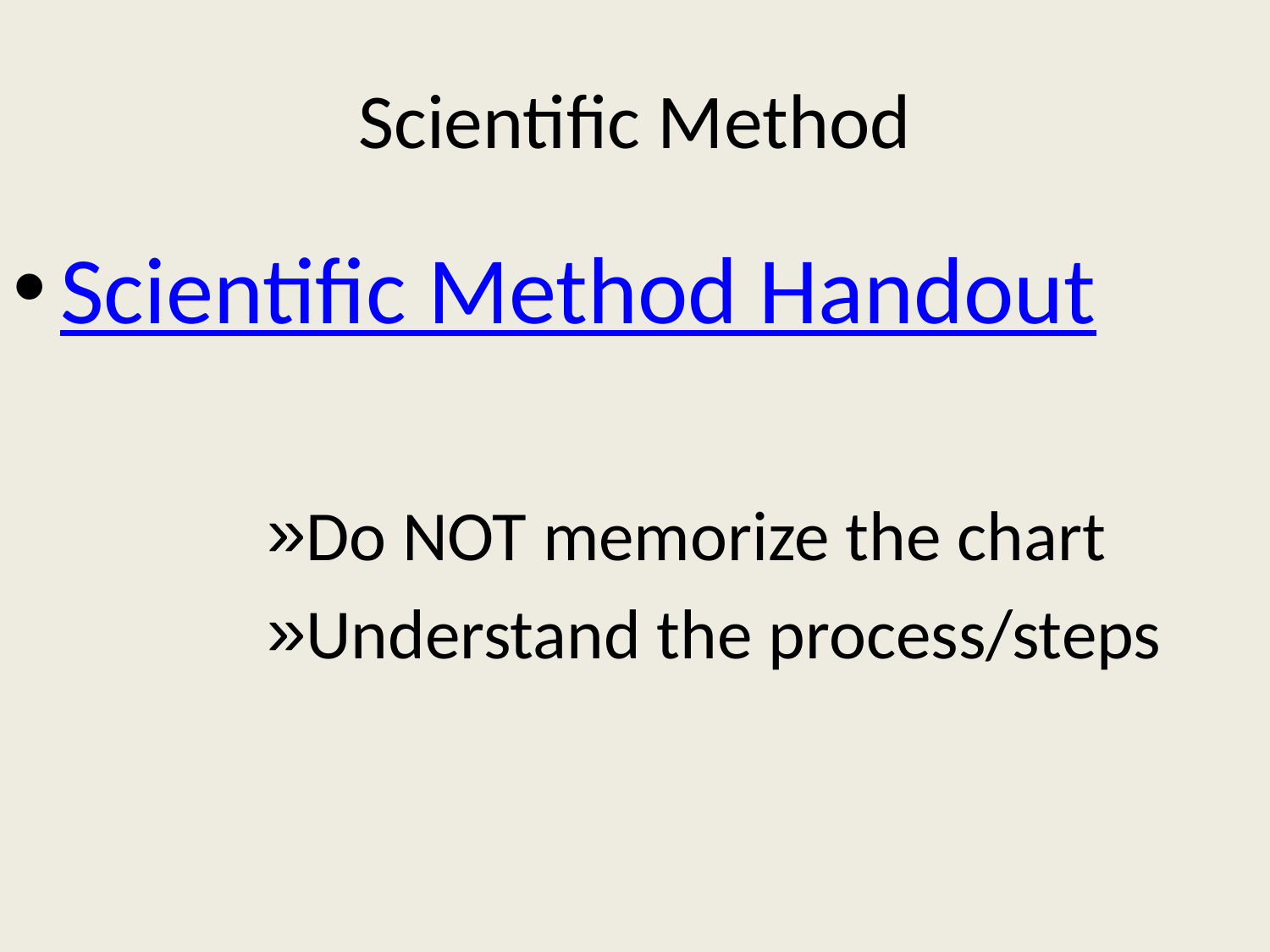

# Scientific Method
Scientific Method Handout

Do NOT memorize the chart
Understand the process/steps